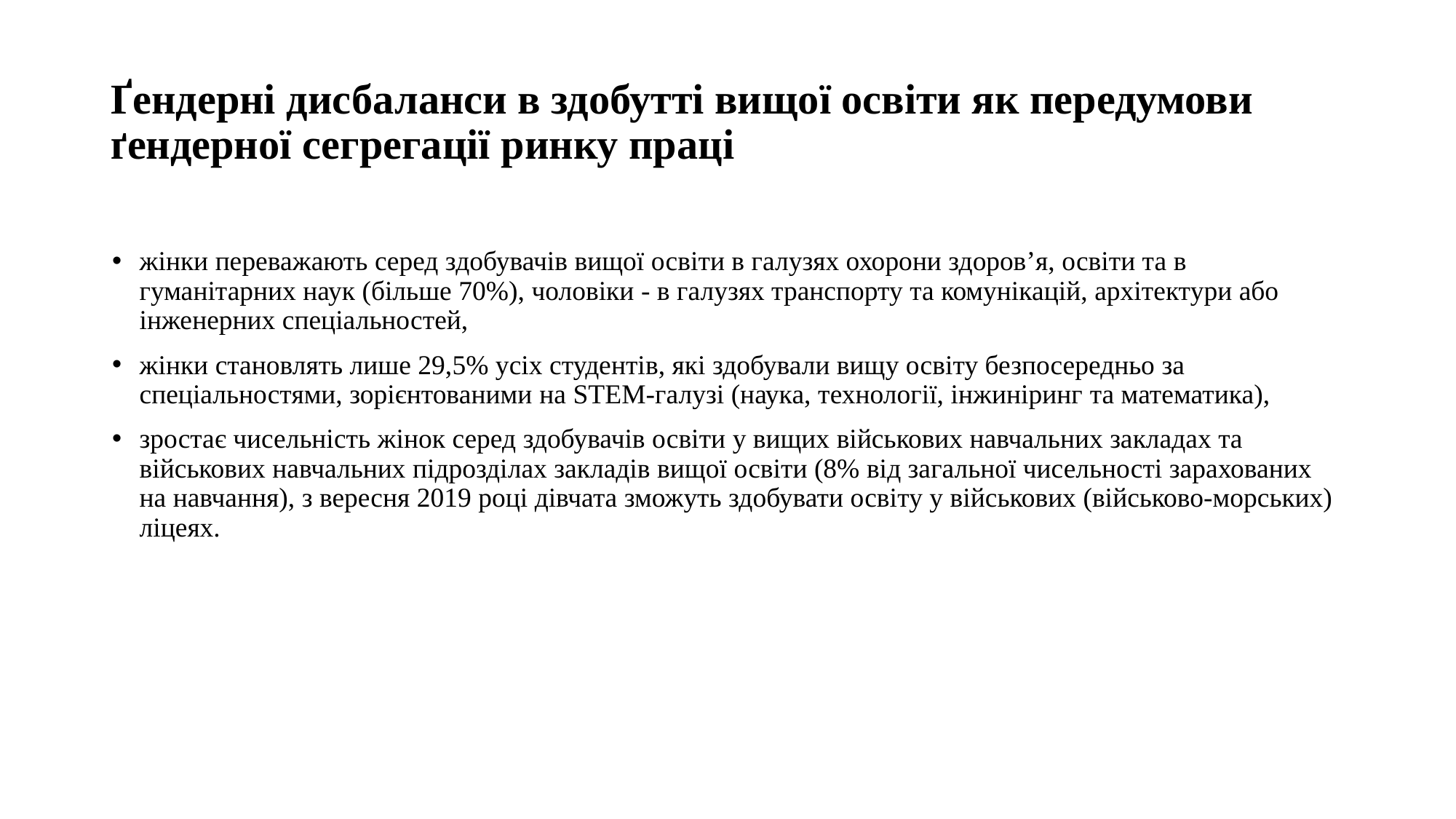

# Ґендерні дисбаланси в здобутті вищої освіти як передумови ґендерної сегрегації ринку праці
жінки переважають серед здобувачів вищої освіти в галузях охорони здоров’я, освіти та в гуманітарних наук (більше 70%), чоловіки - в галузях транспорту та комунікацій, архітектури або інженерних спеціальностей,
жінки становлять лише 29,5% усіх студентів, які здобували вищу освіту безпосередньо за спеціальностями, зорієнтованими на STEM-галузі (наука, технології, інжиніринг та математика),
зростає чисельність жінок серед здобувачів освіти у вищих військових навчальних закладах та військових навчальних підрозділах закладів вищої освіти (8% від загальної чисельності зарахованих на навчання), з вересня 2019 році дівчата зможуть здобувати освіту у військових (військово-морських) ліцеях.